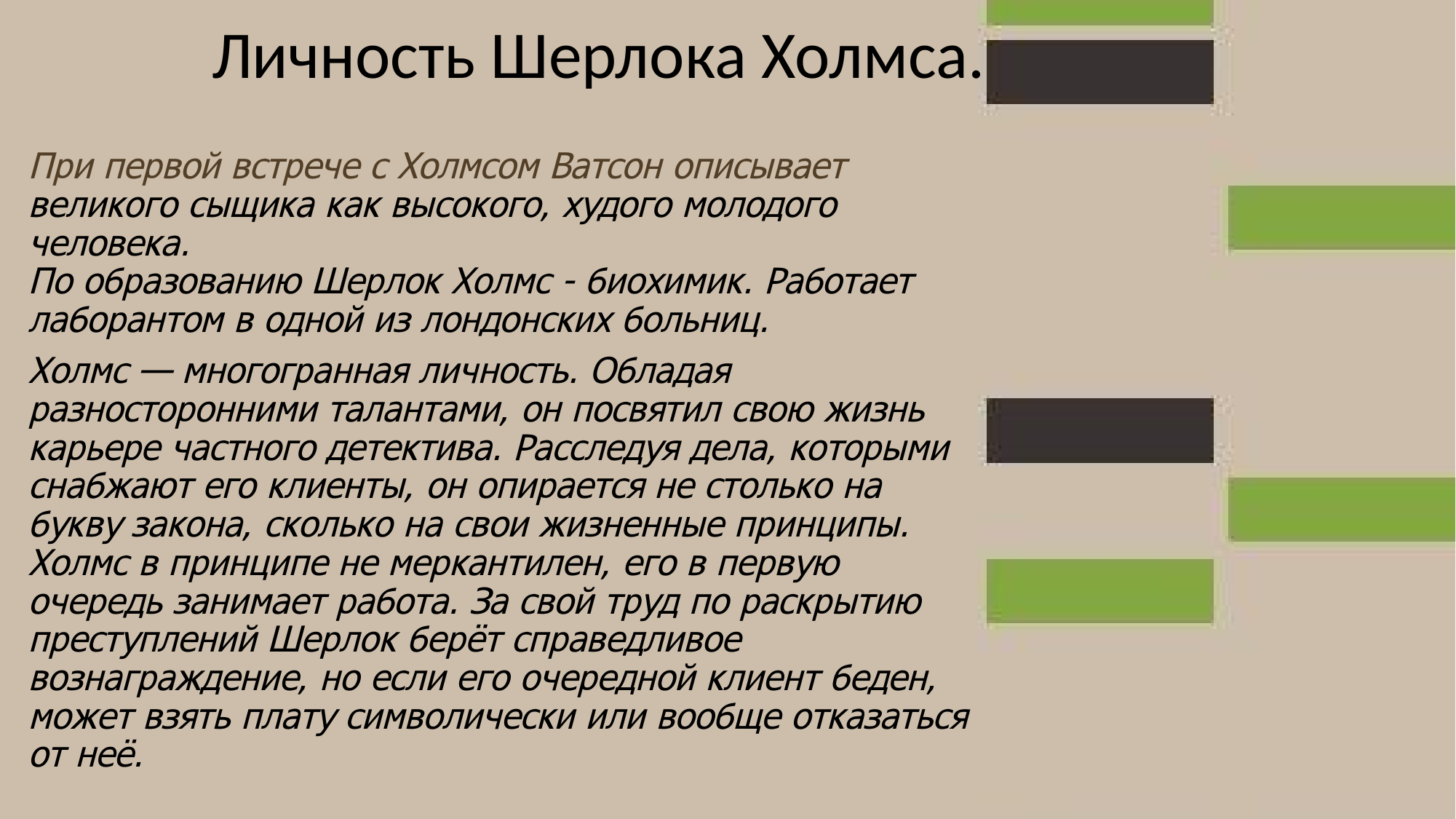

# Личность Шерлока Холмса.
При первой встрече с Холмсом Ватсон описывает великого сыщика как высокого, худого молодого человека.
По образованию Шерлок Холмс - биохимик. Работает лаборантом в одной из лондонских больниц.
Холмс — многогранная личность. Обладая разносторонними талантами, он посвятил свою жизнь карьере частного детектива. Расследуя дела, которыми снабжают его клиенты, он опирается не столько на букву закона, сколько на свои жизненные принципы. Холмс в принципе не меркантилен, его в первую очередь занимает работа. За свой труд по раскрытию преступлений Шерлок берёт справедливое вознаграждение, но если его очередной клиент беден, может взять плату символически или вообще отказаться от неё.